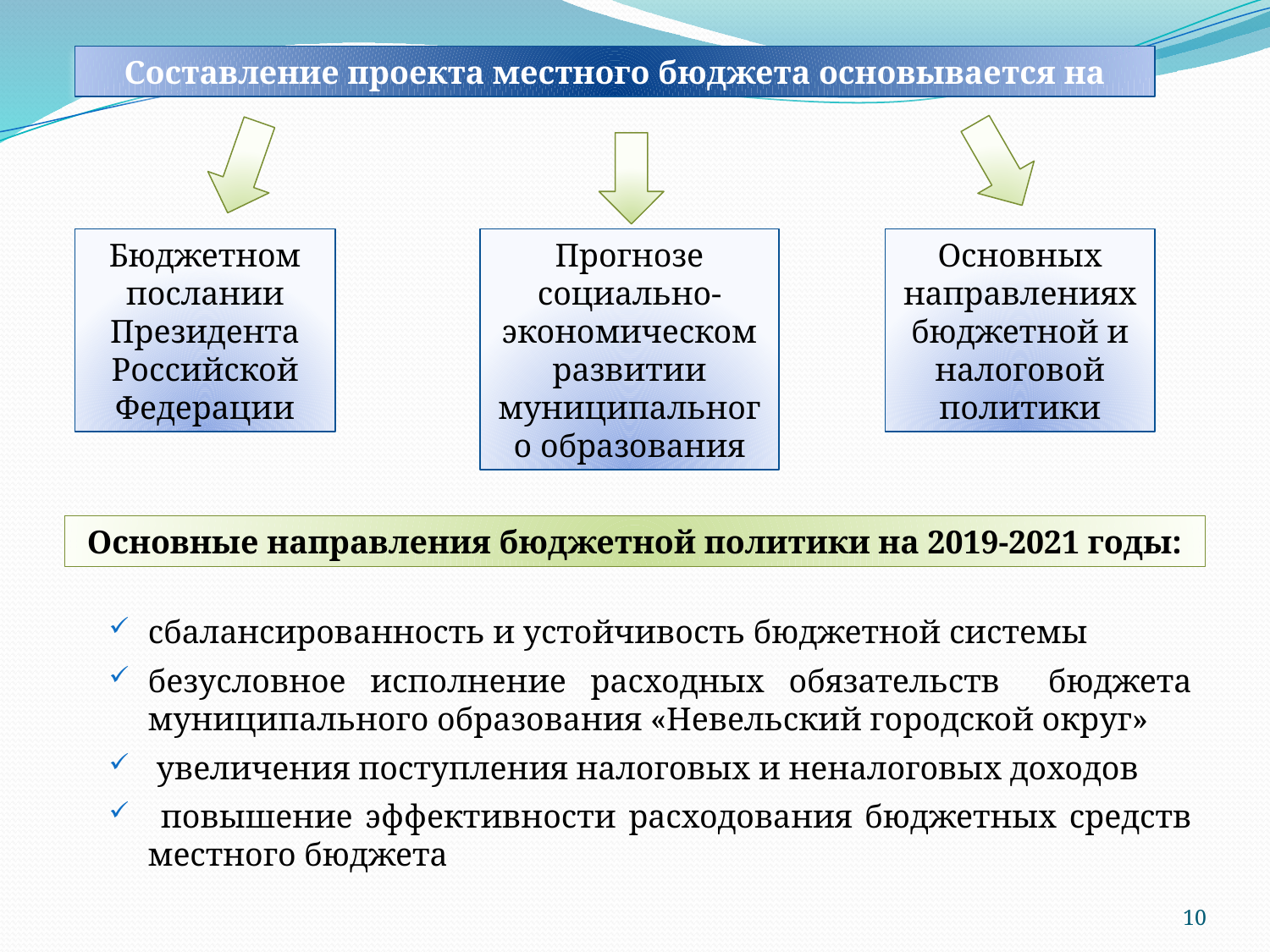

Составление проекта местного бюджета основывается на

Бюджетном послании Президента Российской Федерации
Прогнозе социально-экономическом развитии муниципального образования
Основных направлениях бюджетной и налоговой политики
Основные направления бюджетной политики на 2019-2021 годы:
сбалансированность и устойчивость бюджетной системы
безусловное исполнение расходных обязательств  бюджета муниципального образования «Невельский городской округ»
 увеличения поступления налоговых и неналоговых доходов
 повышение эффективности расходования бюджетных средств местного бюджета
10